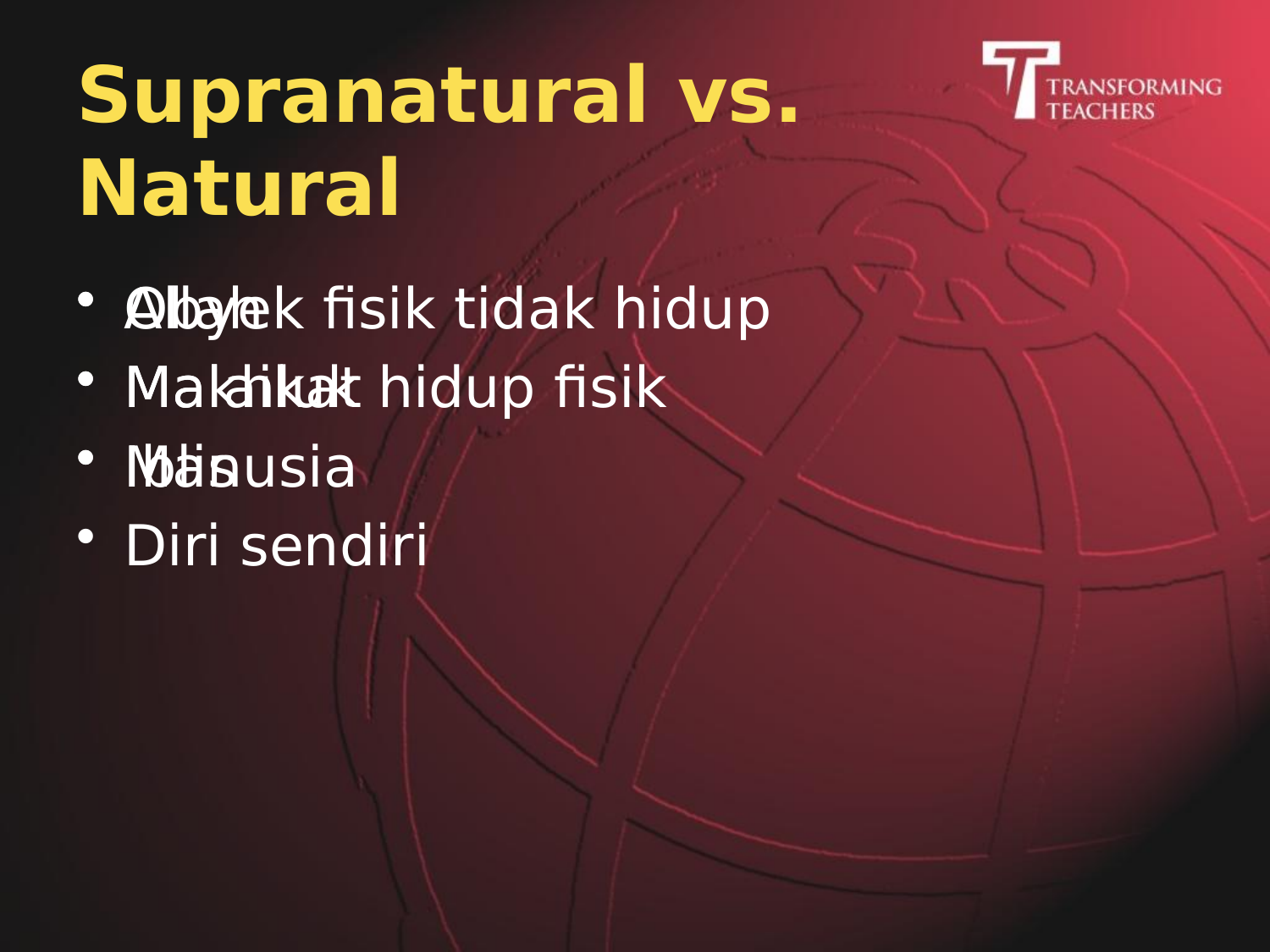

# Supranatural vs. Natural
Allah
Malaikat
Iblis
Obyek fisik tidak hidup
Makhluk hidup fisik
Manusia
Diri sendiri